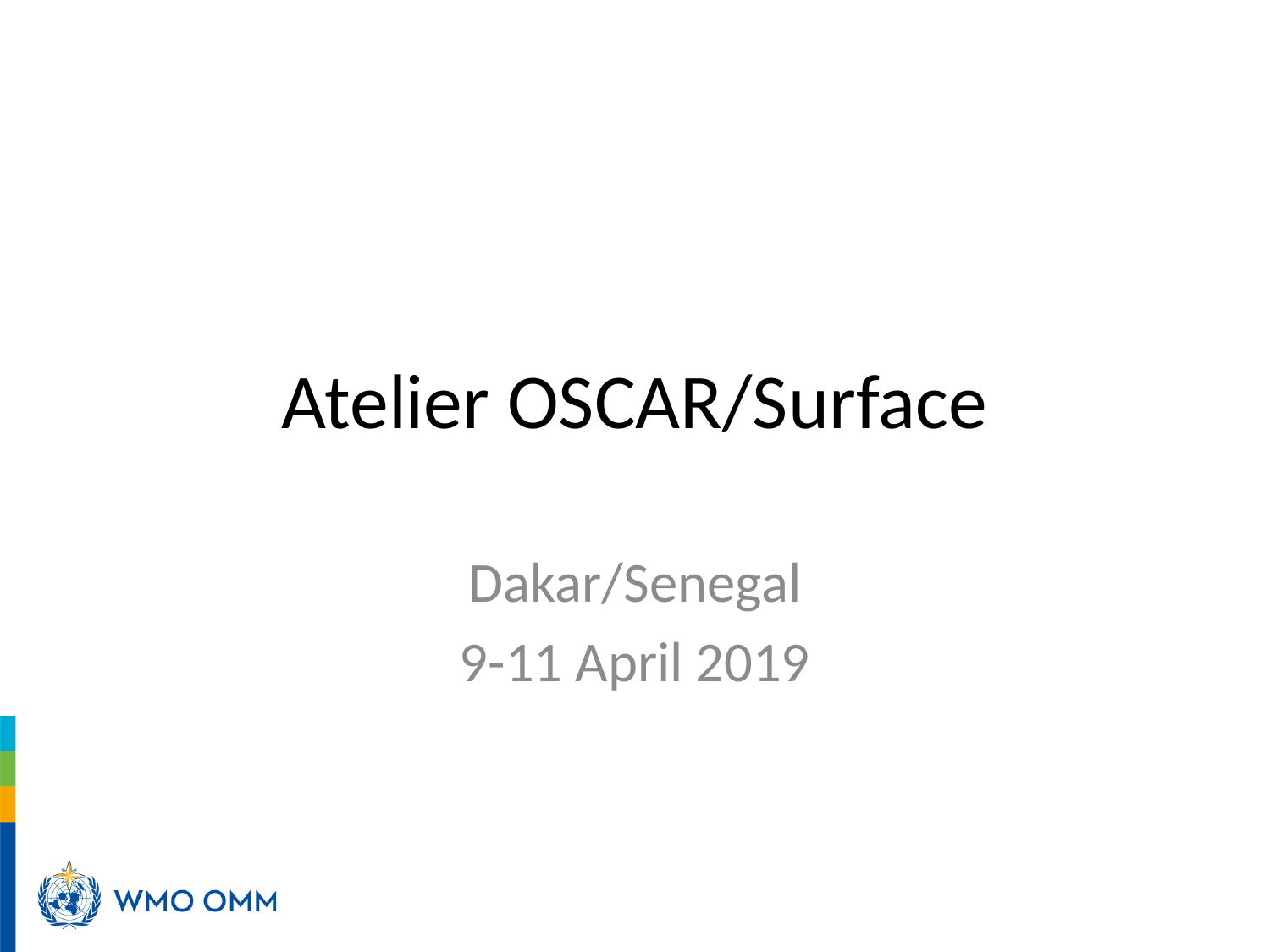

# Atelier OSCAR/Surface
Dakar/Senegal
9-11 April 2019